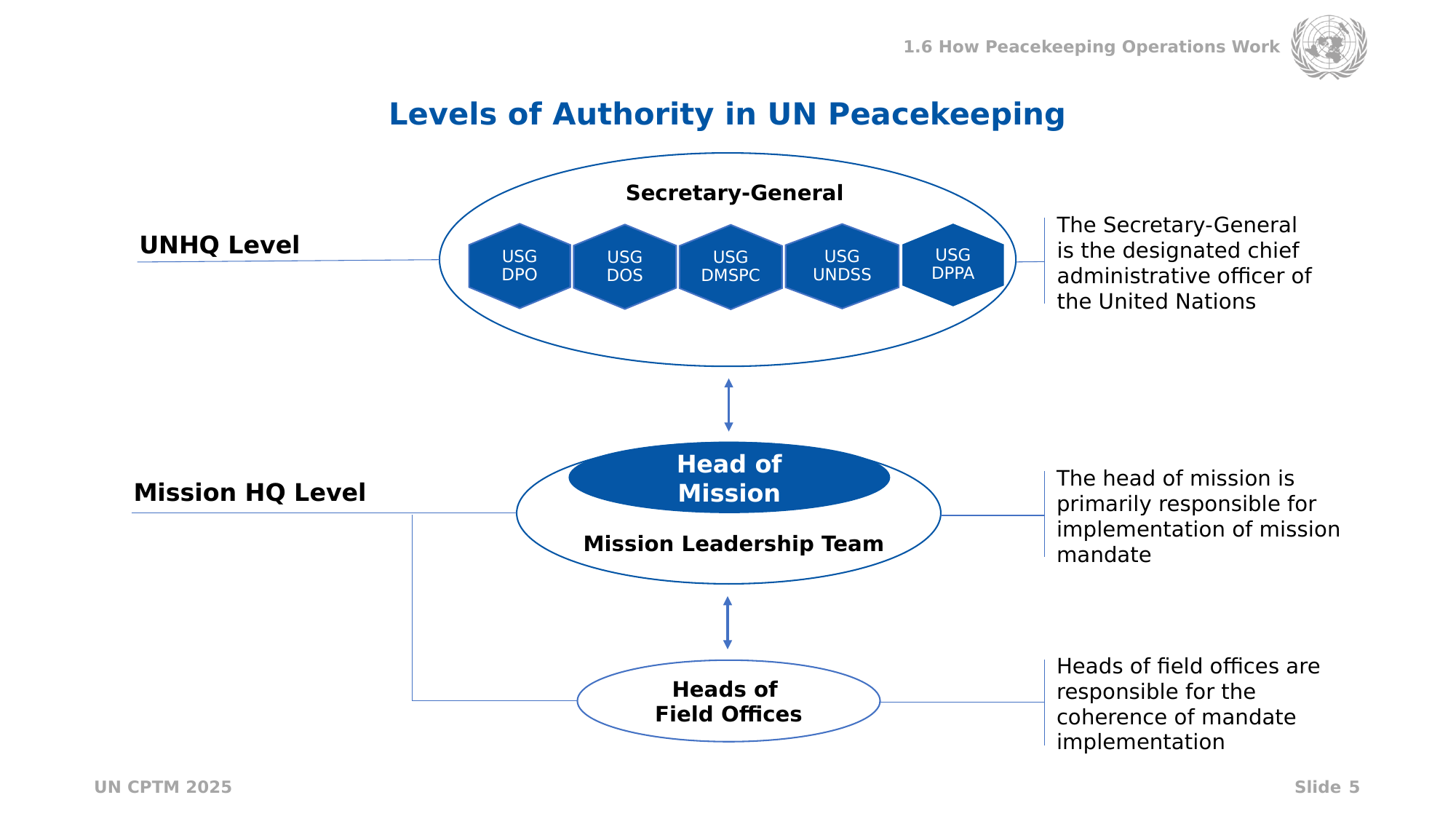

Levels of Authority in UN Peacekeeping
USG DPPA
USG DPO
USG DOS
USG DMSPC
USG UNDSS

Secretary-General
The Secretary-General is the designated chief administrative officer of the United Nations
UNHQ Level

Head of Mission
The head of mission is primarily responsible for implementation of mission mandate
Mission HQ Level
Mission Leadership Team
Heads of field offices are responsible for the coherence of mandate implementation
Heads of
Field Offices